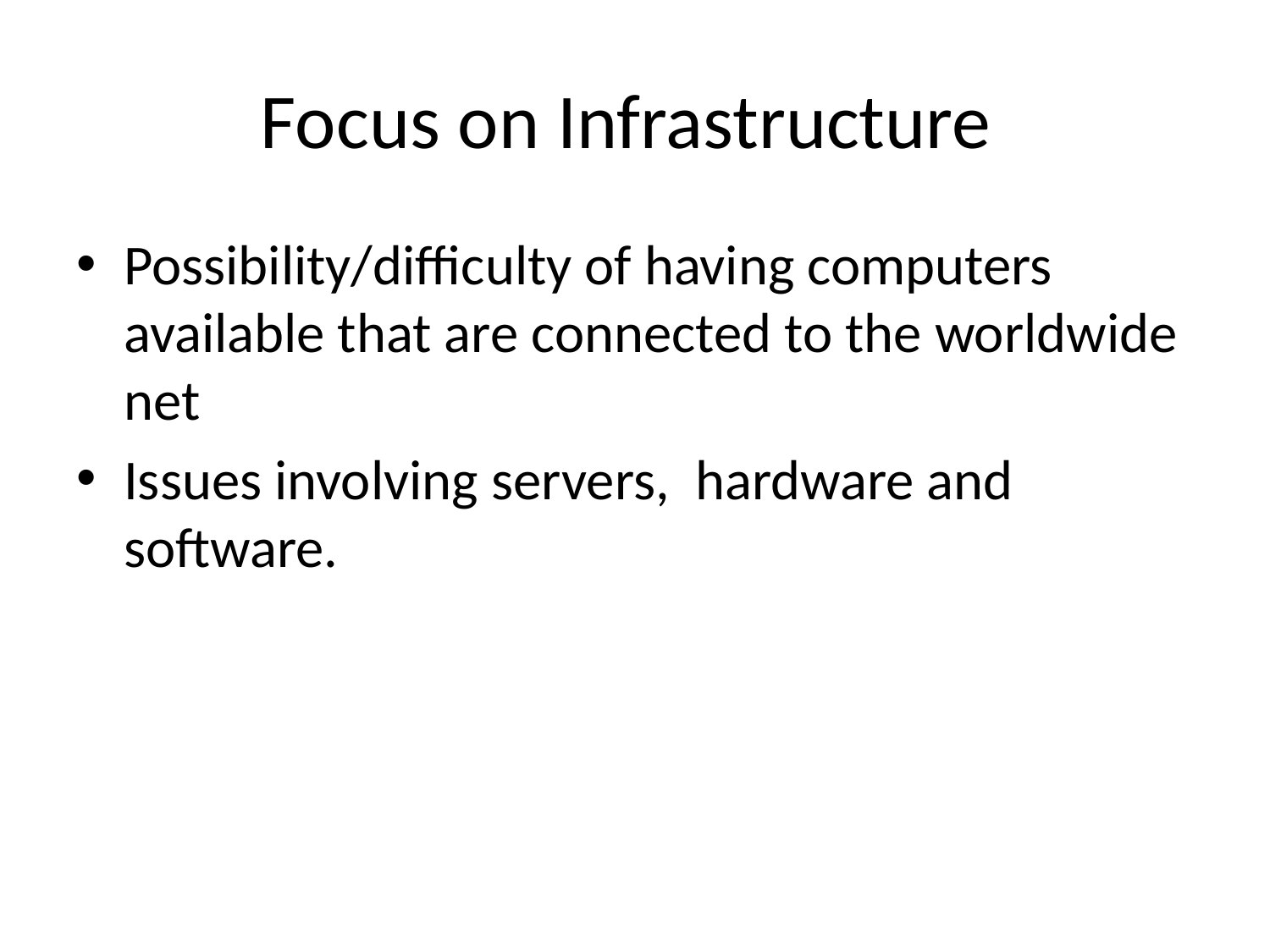

# Focus on Infrastructure
Possibility/difficulty of having computers available that are connected to the worldwide net
Issues involving servers,  hardware and software.